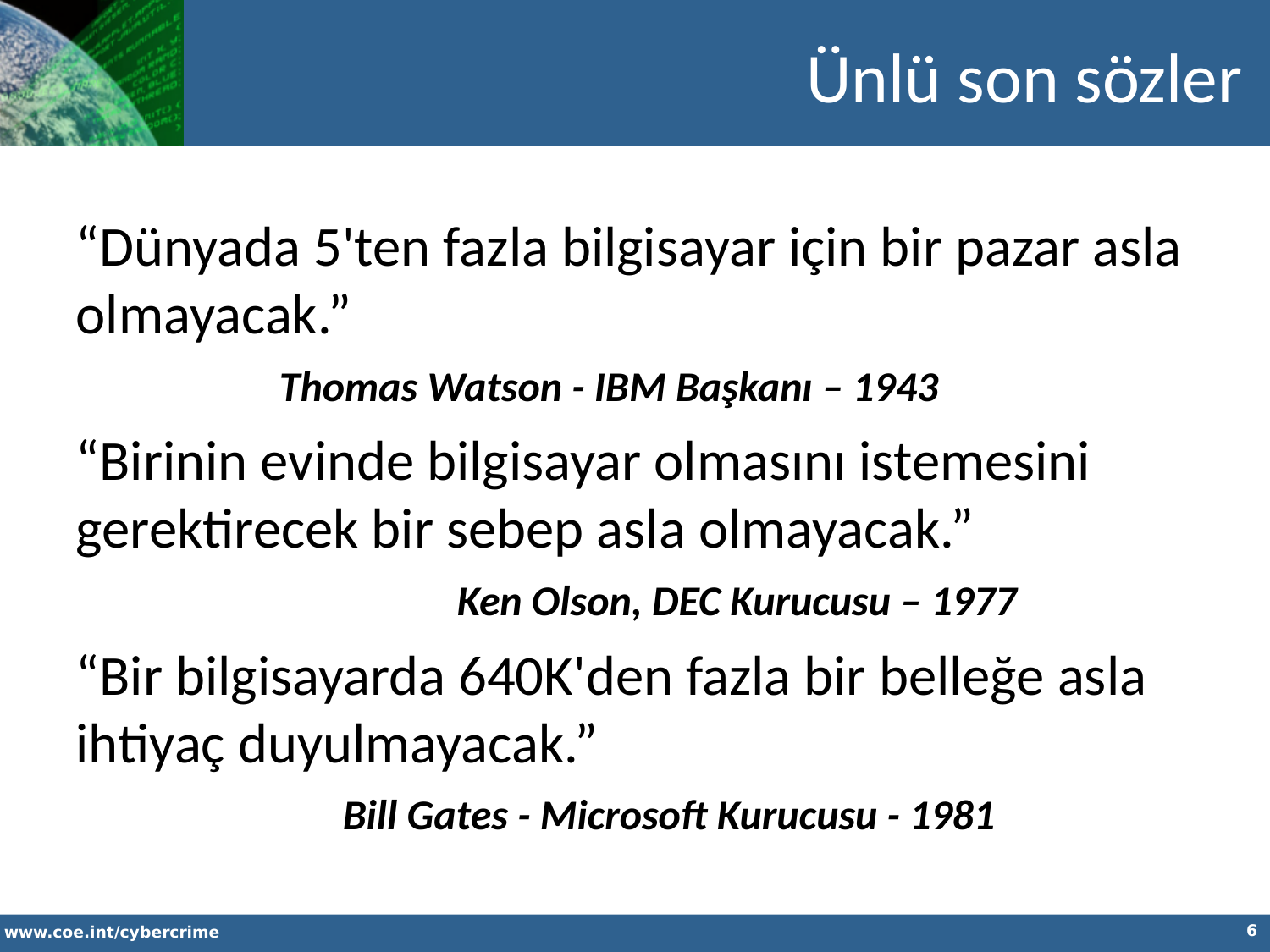

Ünlü son sözler
“Dünyada 5'ten fazla bilgisayar için bir pazar asla olmayacak.”
	      Thomas Watson - IBM Başkanı – 1943
“Birinin evinde bilgisayar olmasını istemesini gerektirecek bir sebep asla olmayacak.”
			Ken Olson, DEC Kurucusu – 1977
“Bir bilgisayarda 640K'den fazla bir belleğe asla ihtiyaç duyulmayacak.”
		 Bill Gates - Microsoft Kurucusu - 1981